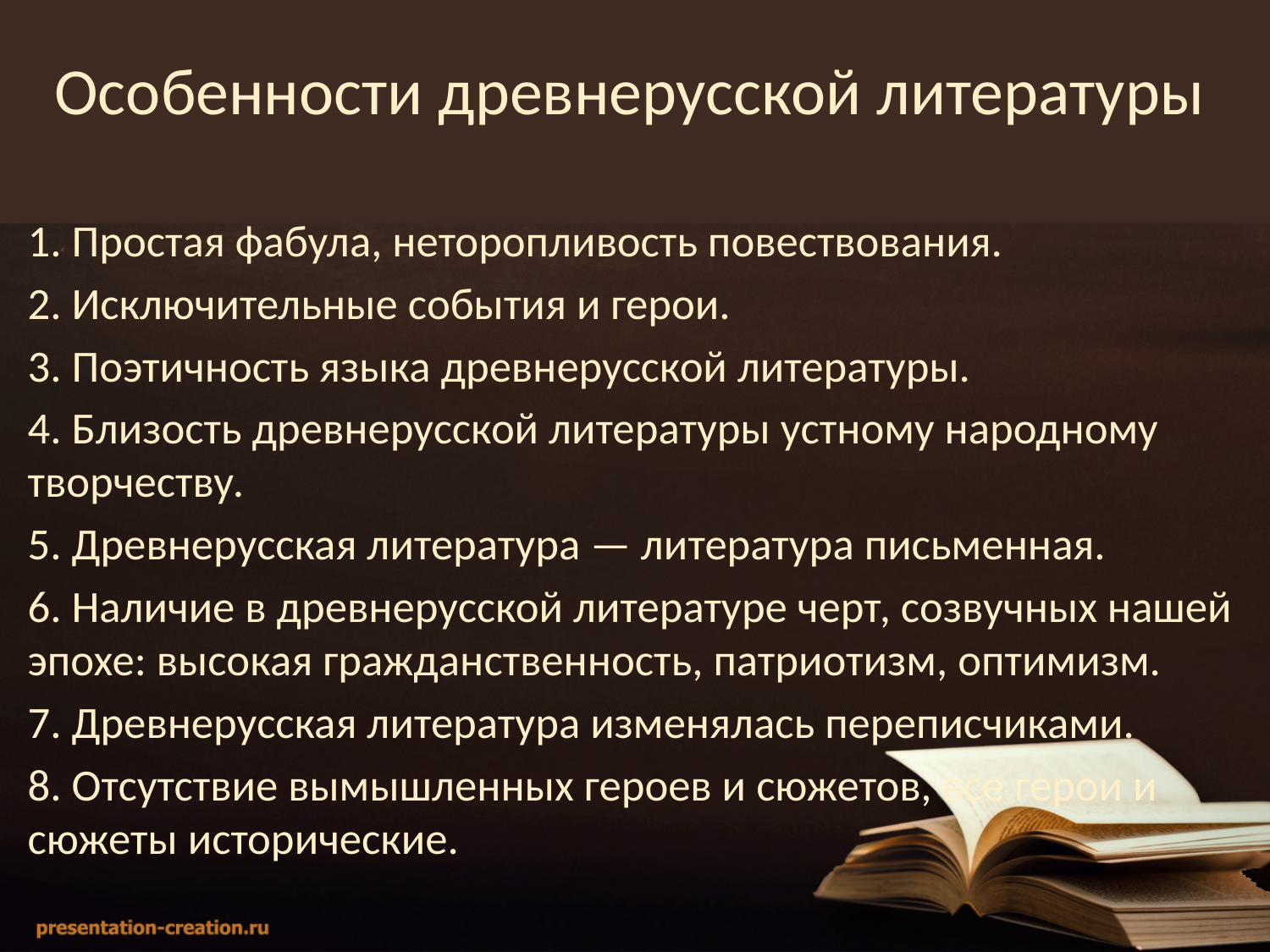

# Особенности древнерусской литературы
1. Простая фабула, неторопливость повествования.
2. Исключительные события и герои.
3. Поэтичность языка древнерусской литературы.
4. Близость древнерусской литературы устному народному творчеству.
5. Древнерусская литература — литература письменная.
6. Наличие в древнерусской литературе черт, созвучных нашей эпохе: высокая гражданственность, патриотизм, оптимизм.
7. Древнерусская литература изменялась переписчиками.
8. Отсутствие вымышленных героев и сюжетов, все герои и сюжеты исторические.